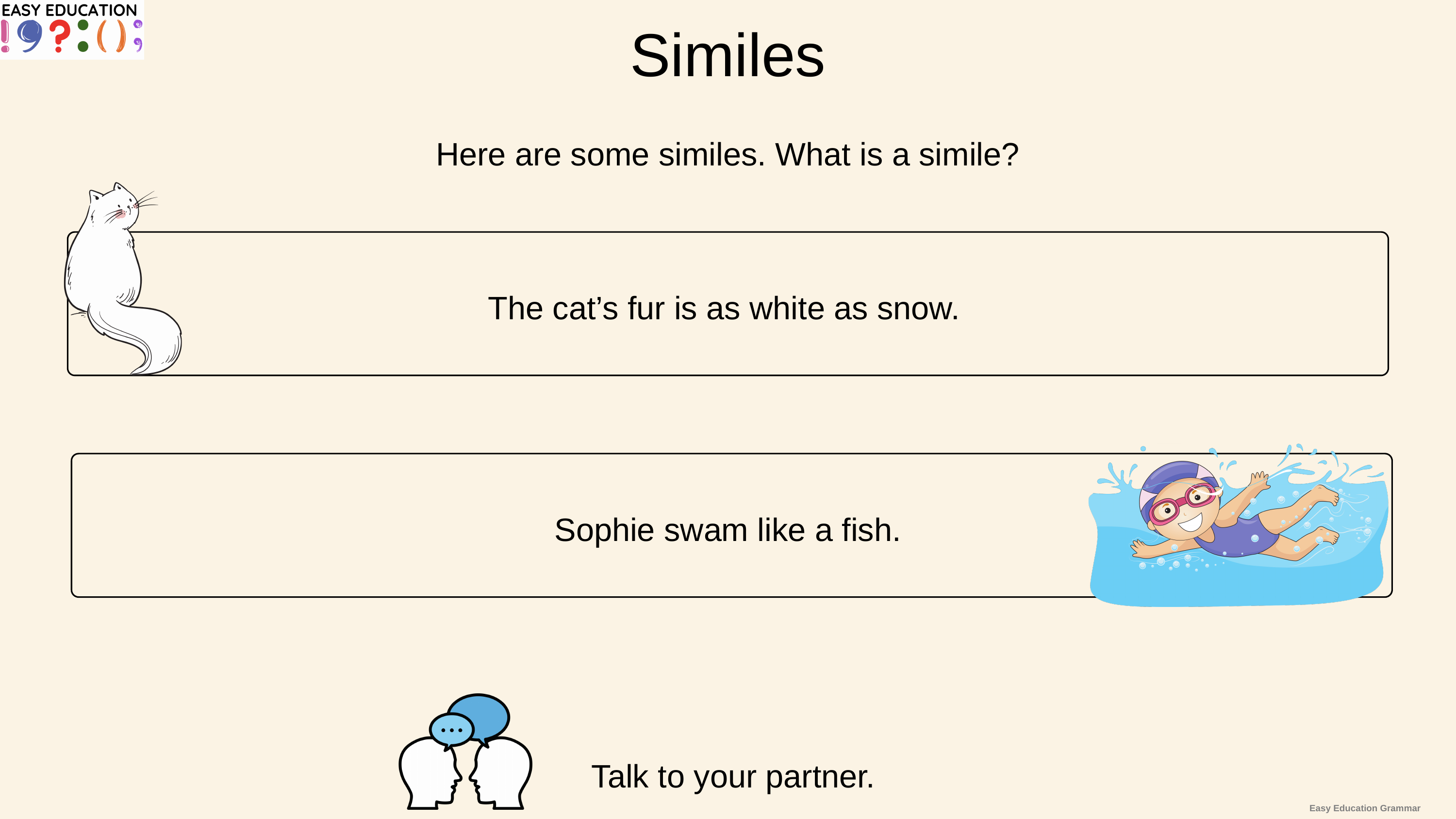

Similes
Here are some similes. What is a simile?

The cat’s fur is as white as snow.

Sophie swam like a fish.

Talk to your partner.